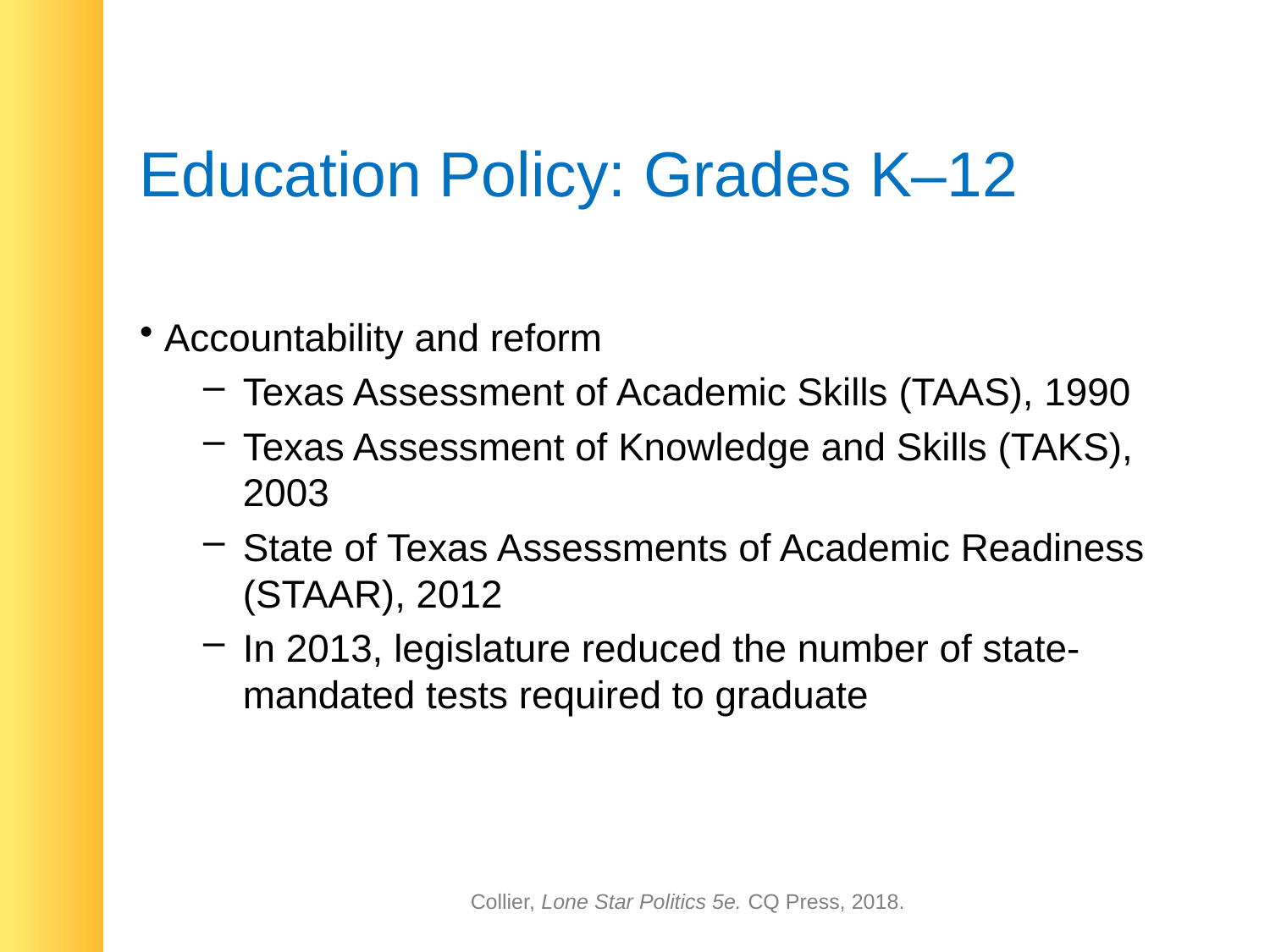

# Education Policy: Grades K–12
 Accountability and reform
Texas Assessment of Academic Skills (TAAS), 1990
Texas Assessment of Knowledge and Skills (TAKS), 2003
State of Texas Assessments of Academic Readiness (STAAR), 2012
In 2013, legislature reduced the number of state-mandated tests required to graduate
Collier, Lone Star Politics 5e. CQ Press, 2018.